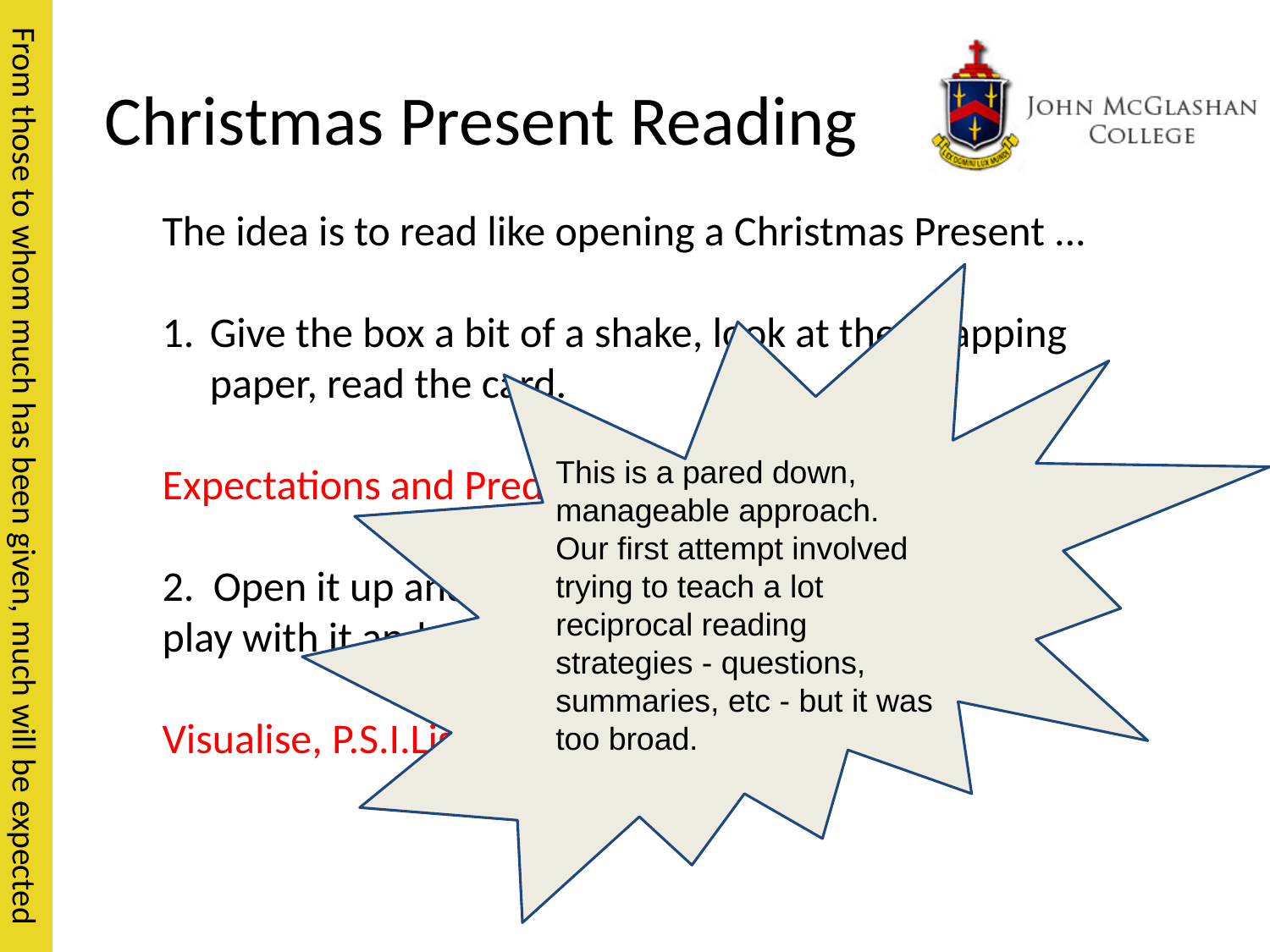

# Christmas Present Reading
The idea is to read like opening a Christmas Present ...

Give the box a bit of a shake, look at the wrapping paper, read the card.

Expectations and Predictions

2.  Open it up and have a good look at it, then have a play with it and see what it can do.  (Use your ISE)

Visualise, P.S.I.Lise, Analyse, Peoplise
This is a pared down, manageable approach.  Our first attempt involved  trying to teach a lot reciprocal reading strategies - questions, summaries, etc - but it was too broad.